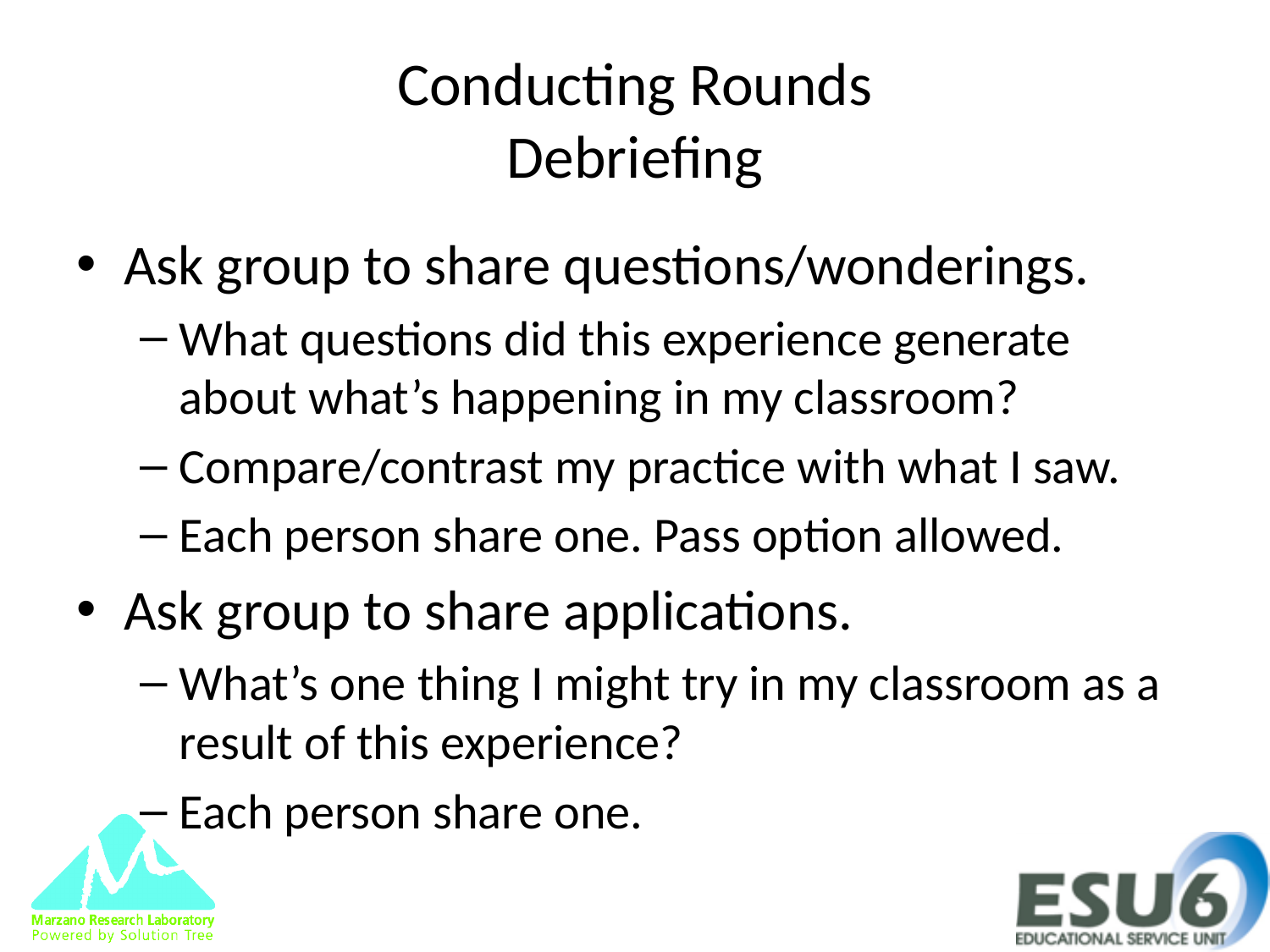

# Conducting Rounds Debriefing
Ask group to share questions/wonderings.
What questions did this experience generate about what’s happening in my classroom?
Compare/contrast my practice with what I saw.
Each person share one. Pass option allowed.
Ask group to share applications.
What’s one thing I might try in my classroom as a result of this experience?
Each person share one.